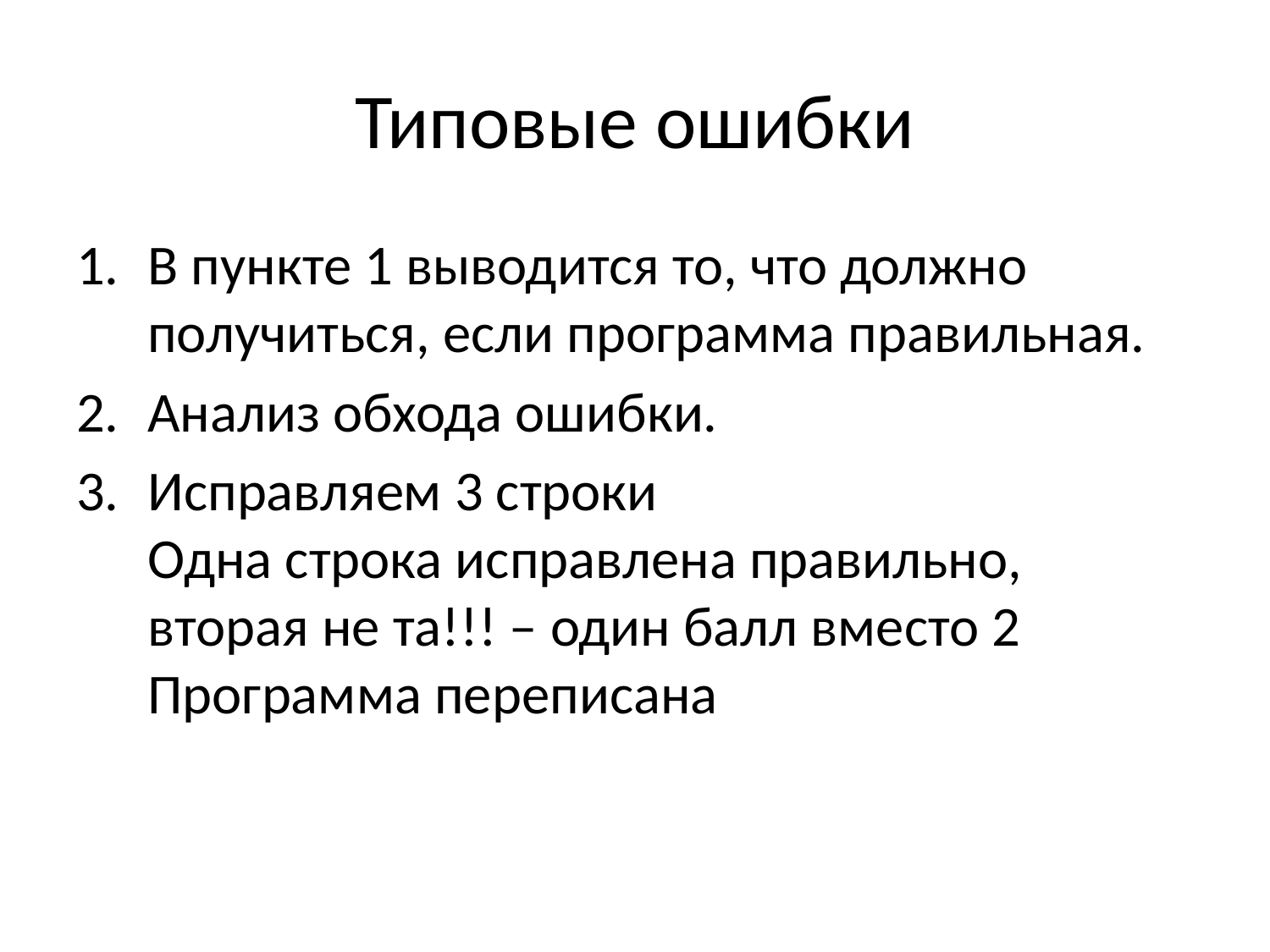

# Типовые ошибки
В пункте 1 выводится то, что должно получиться, если программа правильная.
Анализ обхода ошибки.
Исправляем 3 строки
Одна строка исправлена правильно, вторая не та!!! – один балл вместо 2
Программа переписана